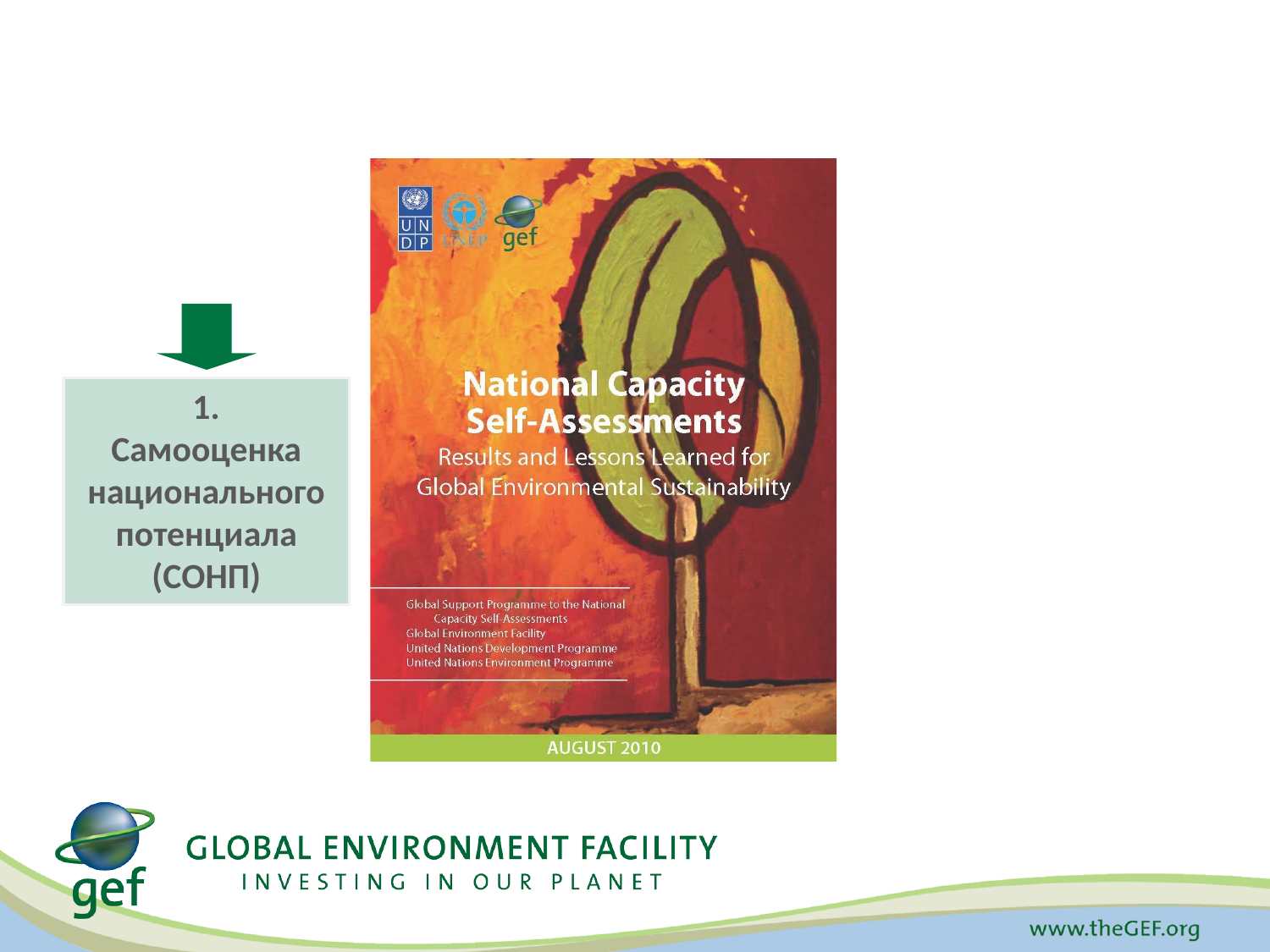

1.
Самооценка национального потенциала
(СОНП)
# National Capacity Self-Assessments: Results, Lessons Learned, Opportunities